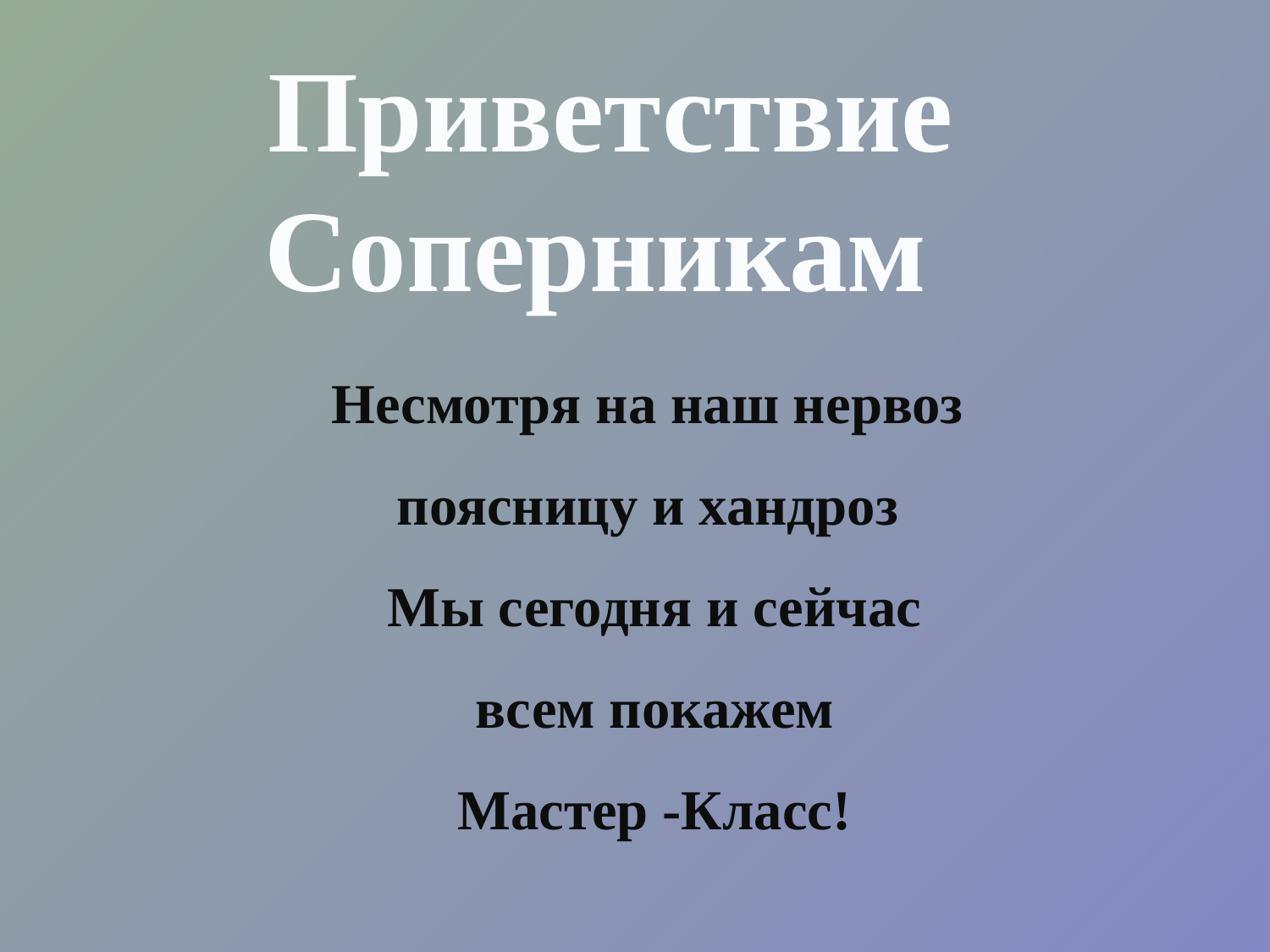

Приветствие  Соперникам
Несмотря на наш нервоз
поясницу и хандроз
Мы сегодня и сейчас всем покажем
Мастер -Класс!